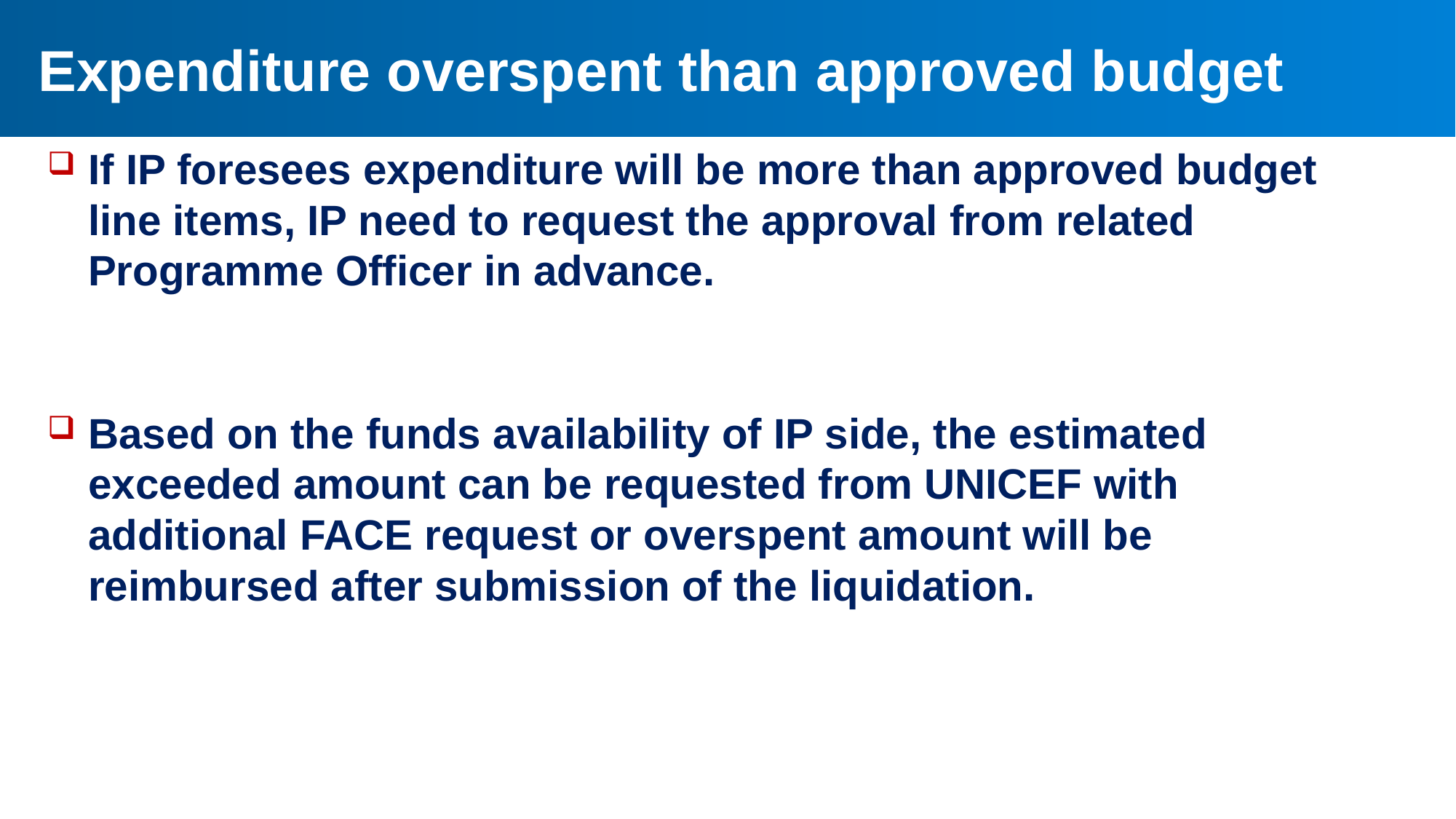

# Expenditure overspent than approved budget
If IP foresees expenditure will be more than approved budget line items, IP need to request the approval from related Programme Officer in advance.

Based on the funds availability of IP side, the estimated exceeded amount can be requested from UNICEF with additional FACE request or overspent amount will be reimbursed after submission of the liquidation.